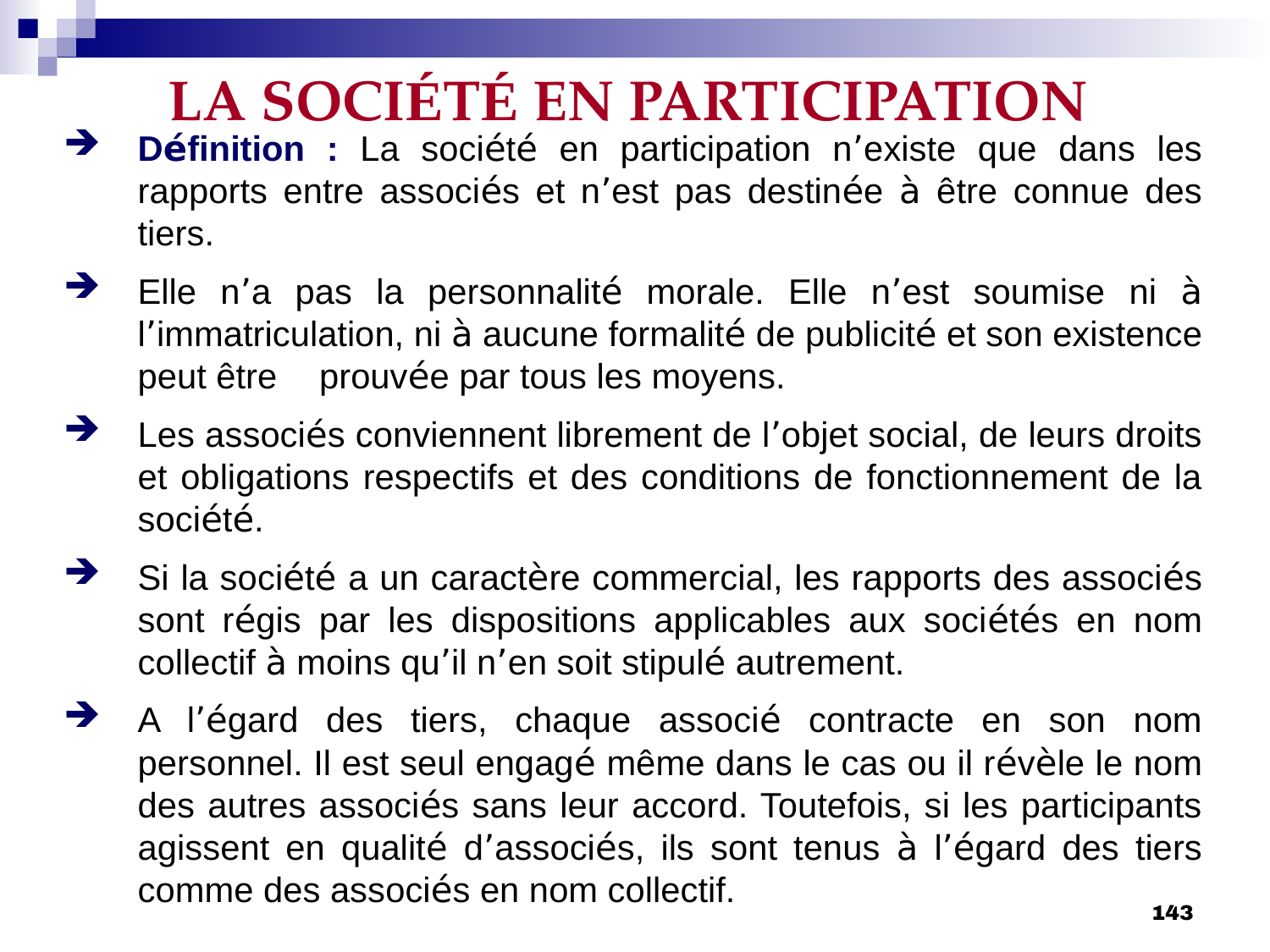

# LA SOCIÉTÉ EN PARTICIPATION
Définition : La société en participation n’existe que dans les rapports entre associés et n’est pas destinée à être connue des tiers.
Elle n’a pas la personnalité morale. Elle n’est soumise ni à l’immatriculation, ni à aucune formalité de publicité et son existence peut être    prouvée par tous les moyens.
Les associés conviennent librement de l’objet social, de leurs droits et obligations respectifs et des conditions de fonctionnement de la société.
Si la société a un caractère commercial, les rapports des associés sont régis par les dispositions applicables aux sociétés en nom collectif à moins qu’il n’en soit stipulé autrement.
A l’égard des tiers, chaque associé contracte en son nom personnel. Il est seul engagé même dans le cas ou il révèle le nom des autres associés sans leur accord. Toutefois, si les participants agissent en qualité d’associés, ils sont tenus à l’égard des tiers comme des associés en nom collectif.
143